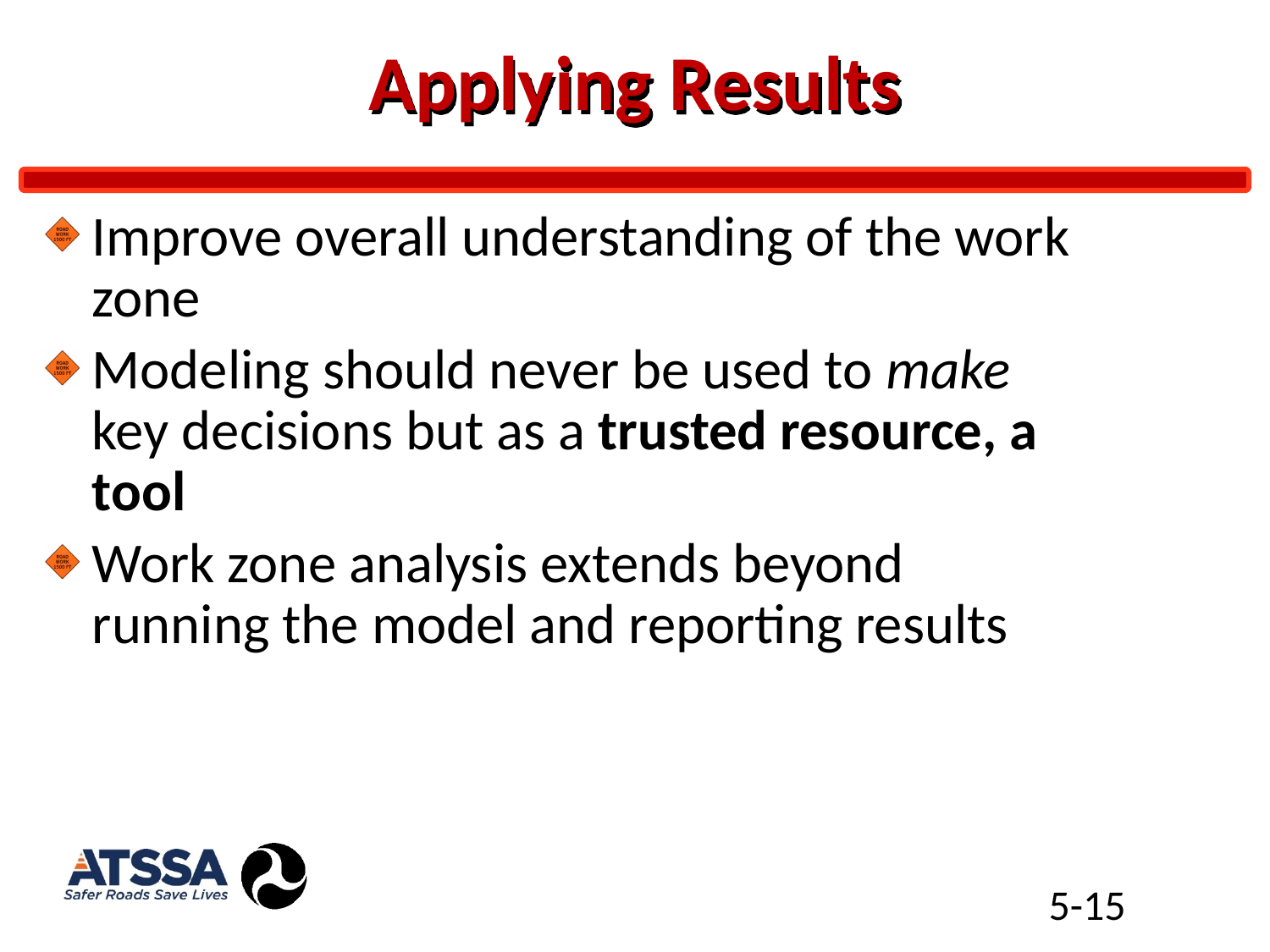

# Applying Results
Improve overall understanding of the work zone
Modeling should never be used to make key decisions but as a trusted resource, a tool
Work zone analysis extends beyond running the model and reporting results